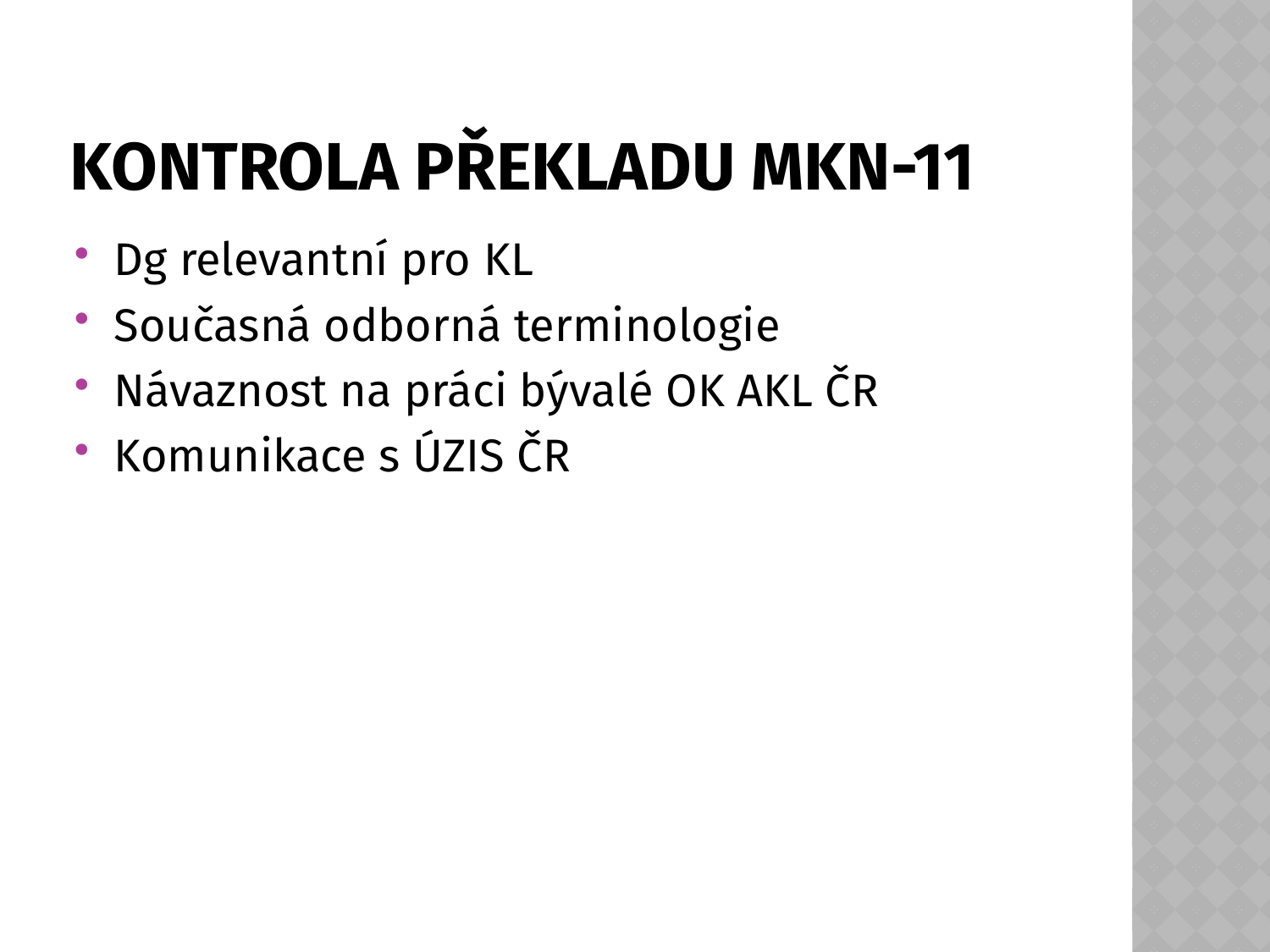

# Kontrola překladu mkn-11
Dg relevantní pro KL
Současná odborná terminologie
Návaznost na práci bývalé OK AKL ČR
Komunikace s ÚZIS ČR